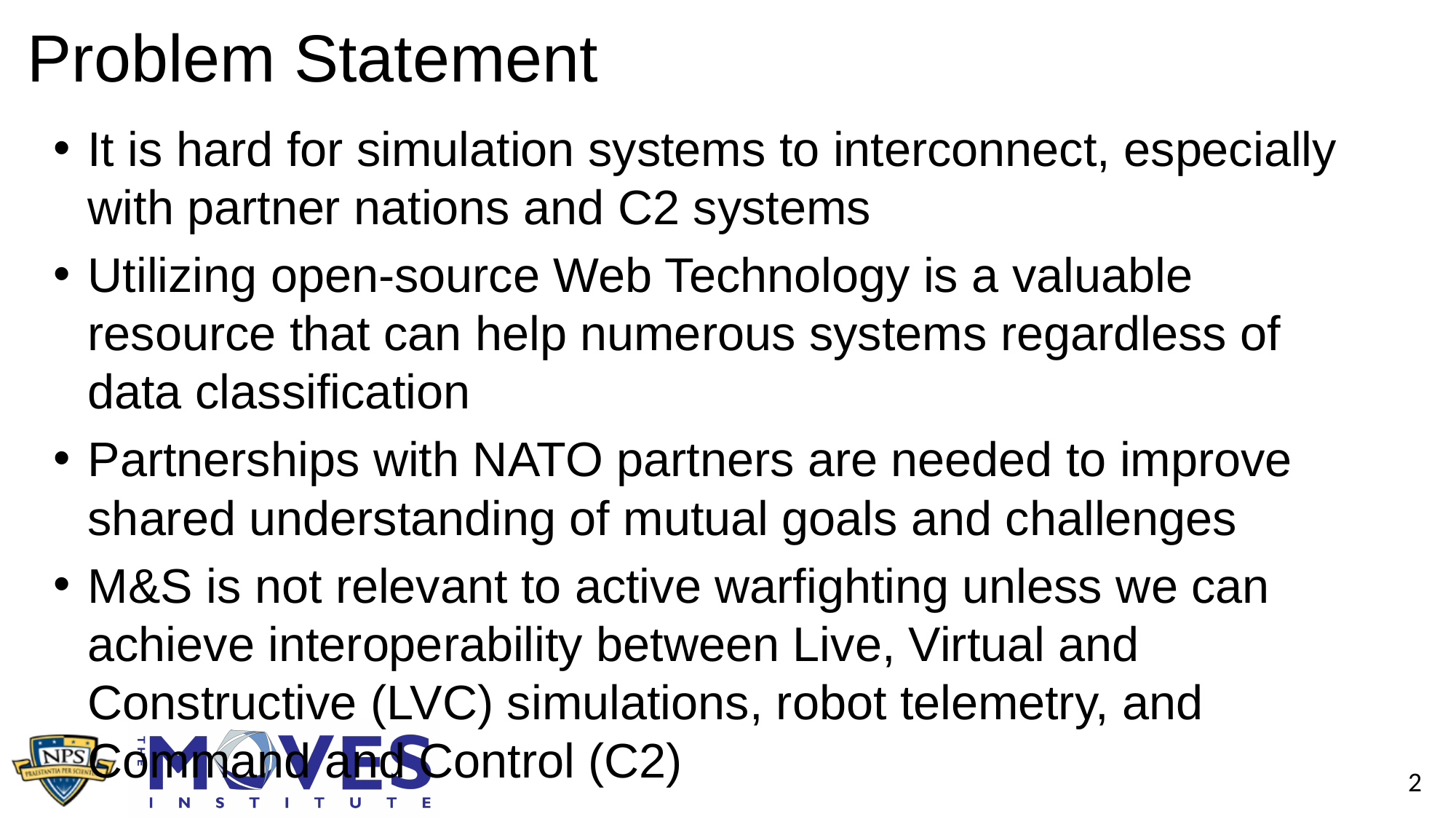

Problem Statement
It is hard for simulation systems to interconnect, especially with partner nations and C2 systems
Utilizing open-source Web Technology is a valuable resource that can help numerous systems regardless of data classification
Partnerships with NATO partners are needed to improve shared understanding of mutual goals and challenges
M&S is not relevant to active warfighting unless we can achieve interoperability between Live, Virtual and Constructive (LVC) simulations, robot telemetry, and Command and Control (C2)
2